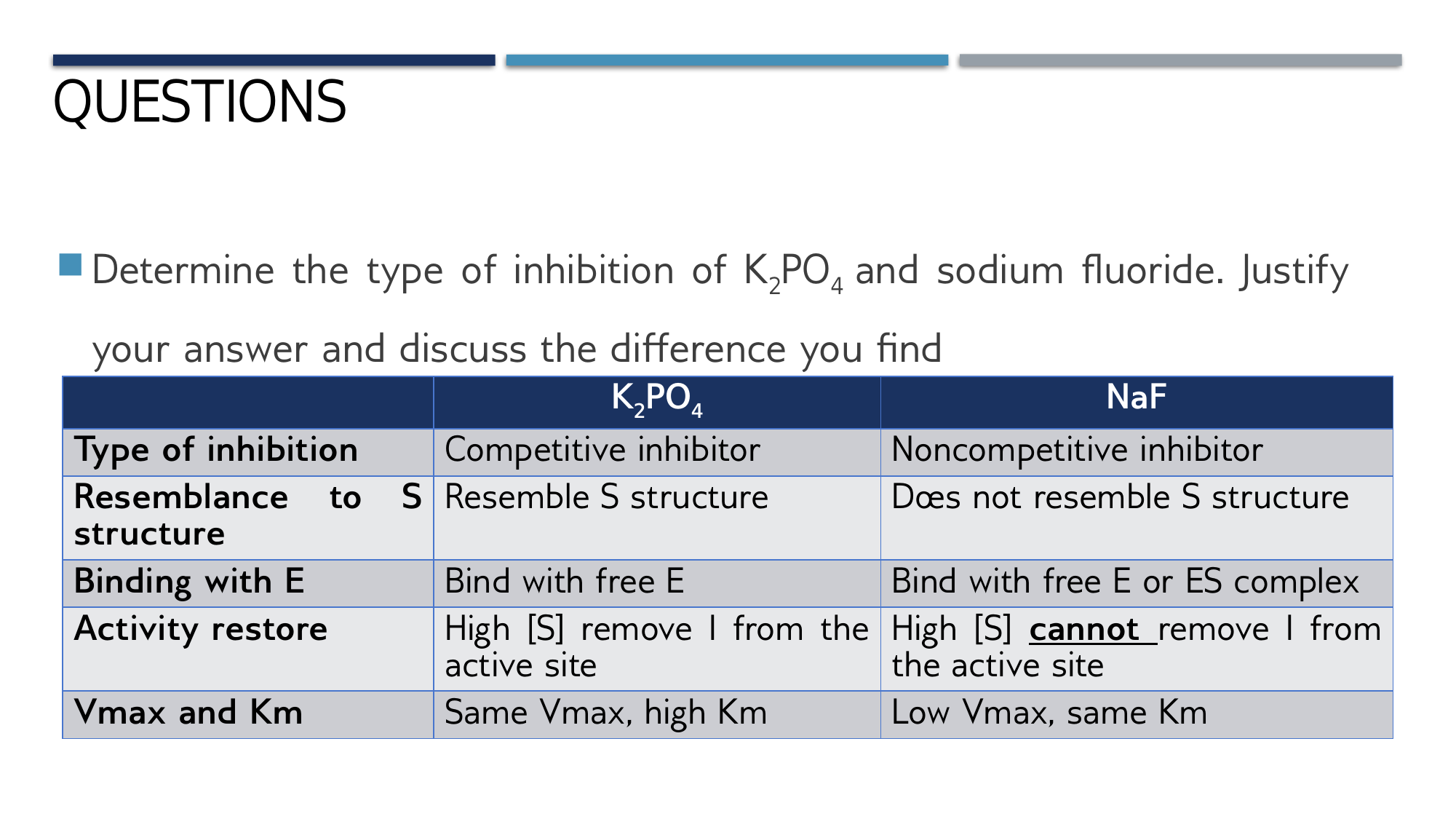

Questions
Determine the type of inhibition of K2PO4 and sodium fluoride. Justify your answer and discuss the difference you find

|  | K2PO4 | NaF |
| --- | --- | --- |
| Type of inhibition | Competitive inhibitor | Noncompetitive inhibitor |
| Resemblance to S structure | Resemble S structure | Does not resemble S structure |
| Binding with E | Bind with free E | Bind with free E or ES complex |
| Activity restore | High [S] remove I from the active site | High [S] cannot remove I from the active site |
| Vmax and Km | Same Vmax, high Km | Low Vmax, same Km |